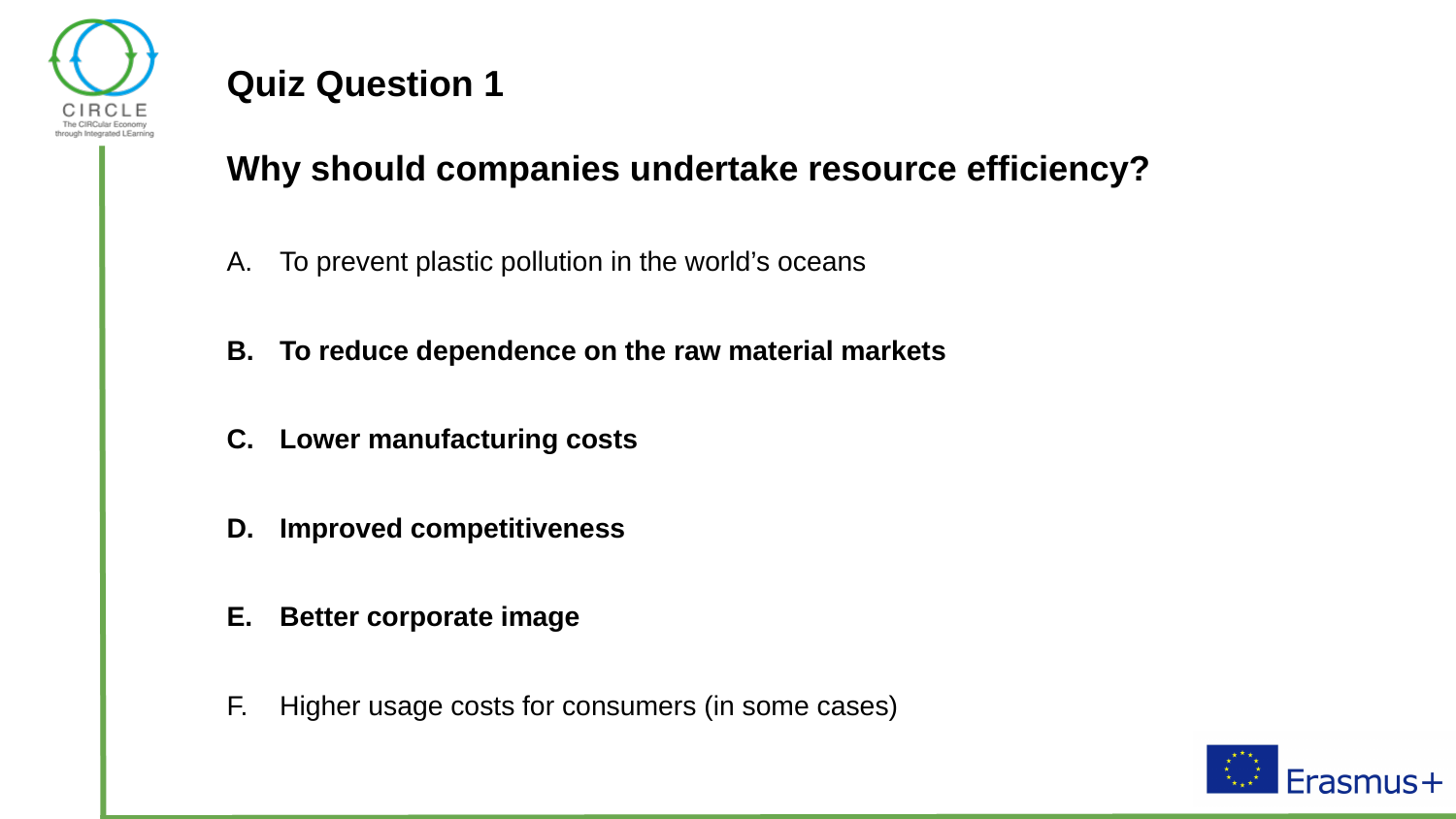

# Quiz Question 1
Why should companies undertake resource efficiency?

To prevent plastic pollution in the world’s oceans

To reduce dependence on the raw material markets

Lower manufacturing costs

Improved competitiveness

Better corporate image

Higher usage costs for consumers (in some cases)